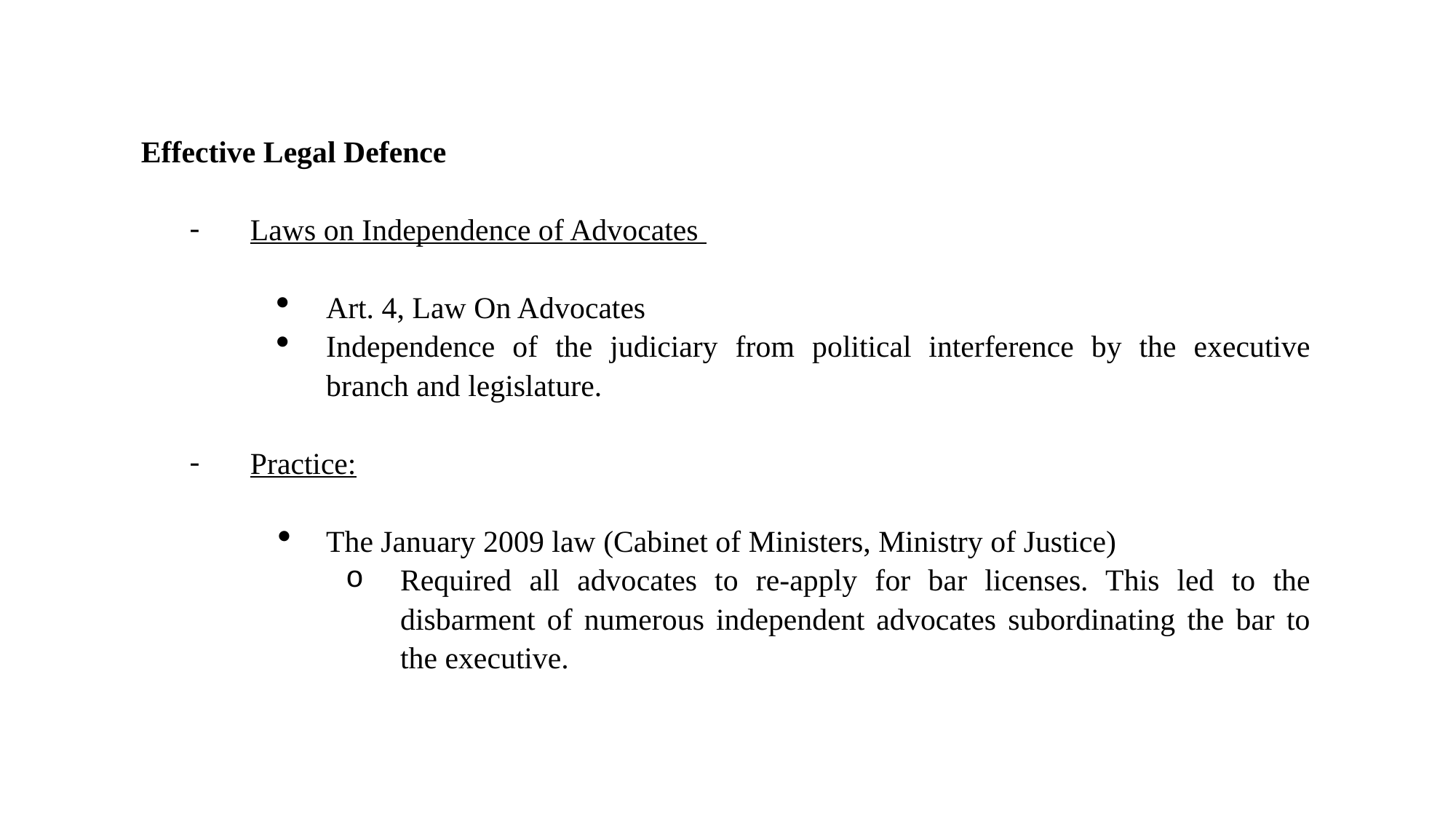

Effective Legal Defence

Laws on Independence of Advocates

Art. 4, Law On Advocates
Independence of the judiciary from political interference by the executive branch and legislature.

Practice:

The January 2009 law (Cabinet of Ministers, Ministry of Justice)
Required all advocates to re-apply for bar licenses. This led to the disbarment of numerous independent advocates subordinating the bar to the executive.